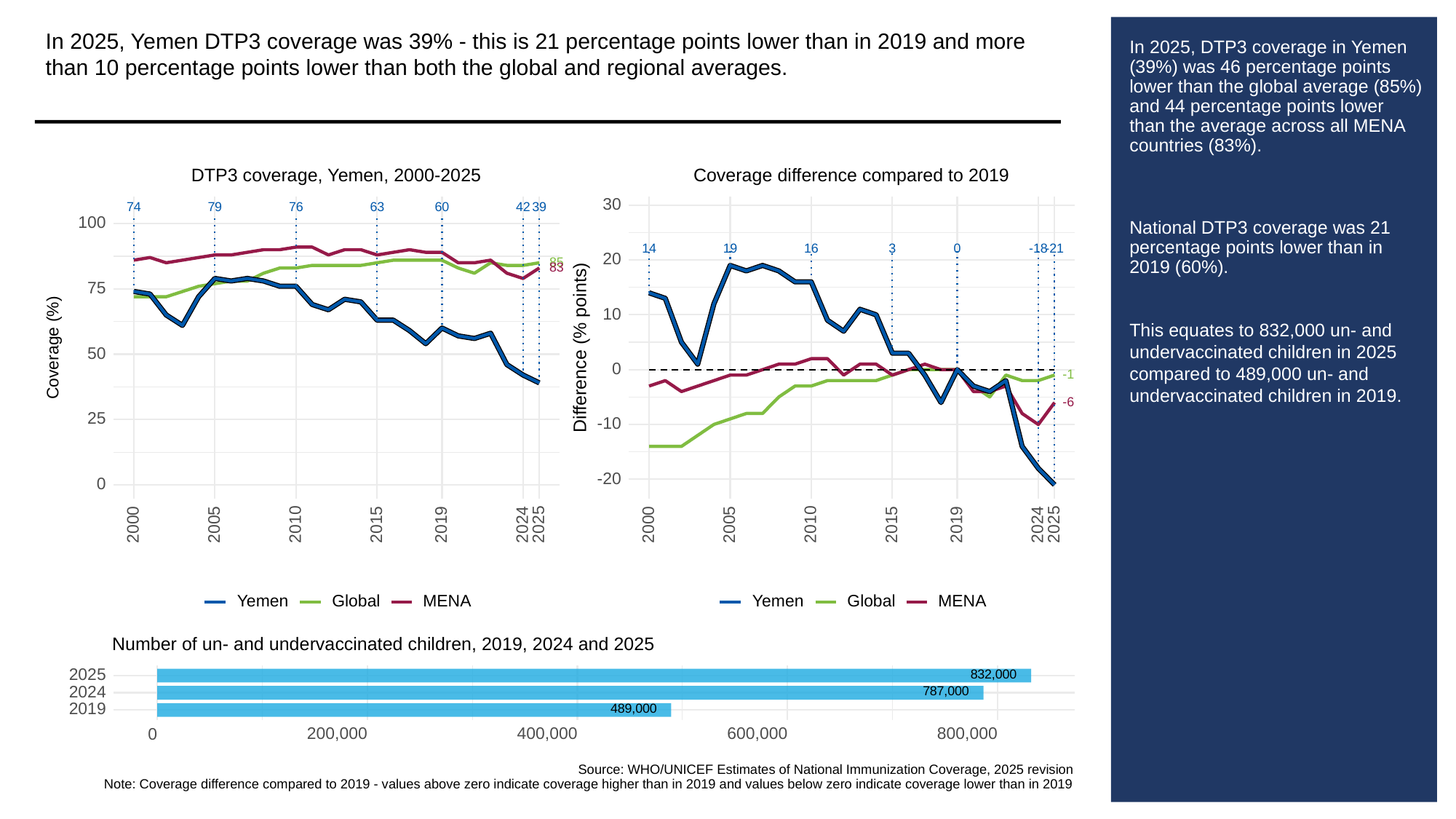

In 2025, Yemen DTP3 coverage was 39% - this is 21 percentage points lower than in 2019 and more than 10 percentage points lower than both the global and regional averages.
# In 2025, DTP3 coverage in Yemen (39%) was 46 percentage points lower than the global average (85%) and 44 percentage points lower than the average across all MENA countries (83%).

National DTP3 coverage was 21 percentage points lower than in 2019 (60%).

This equates to 832,000 un- and undervaccinated children in 2025 compared to 489,000 un- and undervaccinated children in 2019.

Coverage difference compared to 2019
DTP3 coverage, Yemen, 2000-2025

30
63
39
79
76
60
42
74

100

3
19
16
0
-18
14
-21

20

85

83

75

10

Difference (% points)
Coverage (%)

50

0

-1

-6
25
-10

-20
0

2000
2005
2010
2015
2019
2024
2025
2000
2005
2010
2015
2019
2024
2025
Global
Global
Yemen
Yemen
MENA
MENA

Number of un- and undervaccinated children, 2019, 2024 and 2025

832,000
2025

787,000
2024

489,000
2019

200,000
400,000
600,000
800,000
0
Source: WHO/UNICEF Estimates of National Immunization Coverage, 2025 revision
Note: Coverage difference compared to 2019 - values above zero indicate coverage higher than in 2019 and values below zero indicate coverage lower than in 2019